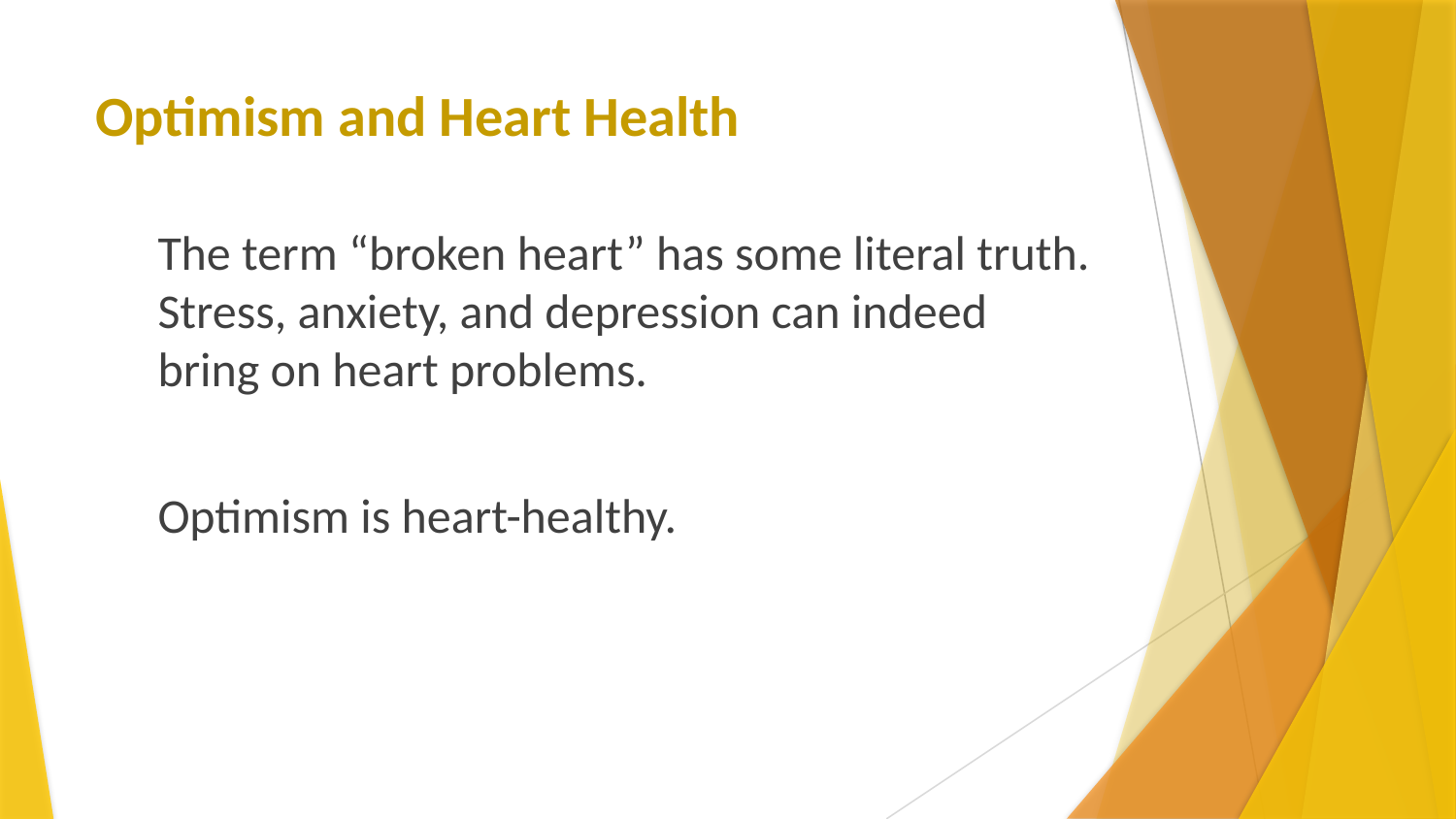

# Optimism and Heart Health
The term “broken heart” has some literal truth. Stress, anxiety, and depression can indeed bring on heart problems.

Optimism is heart-healthy.